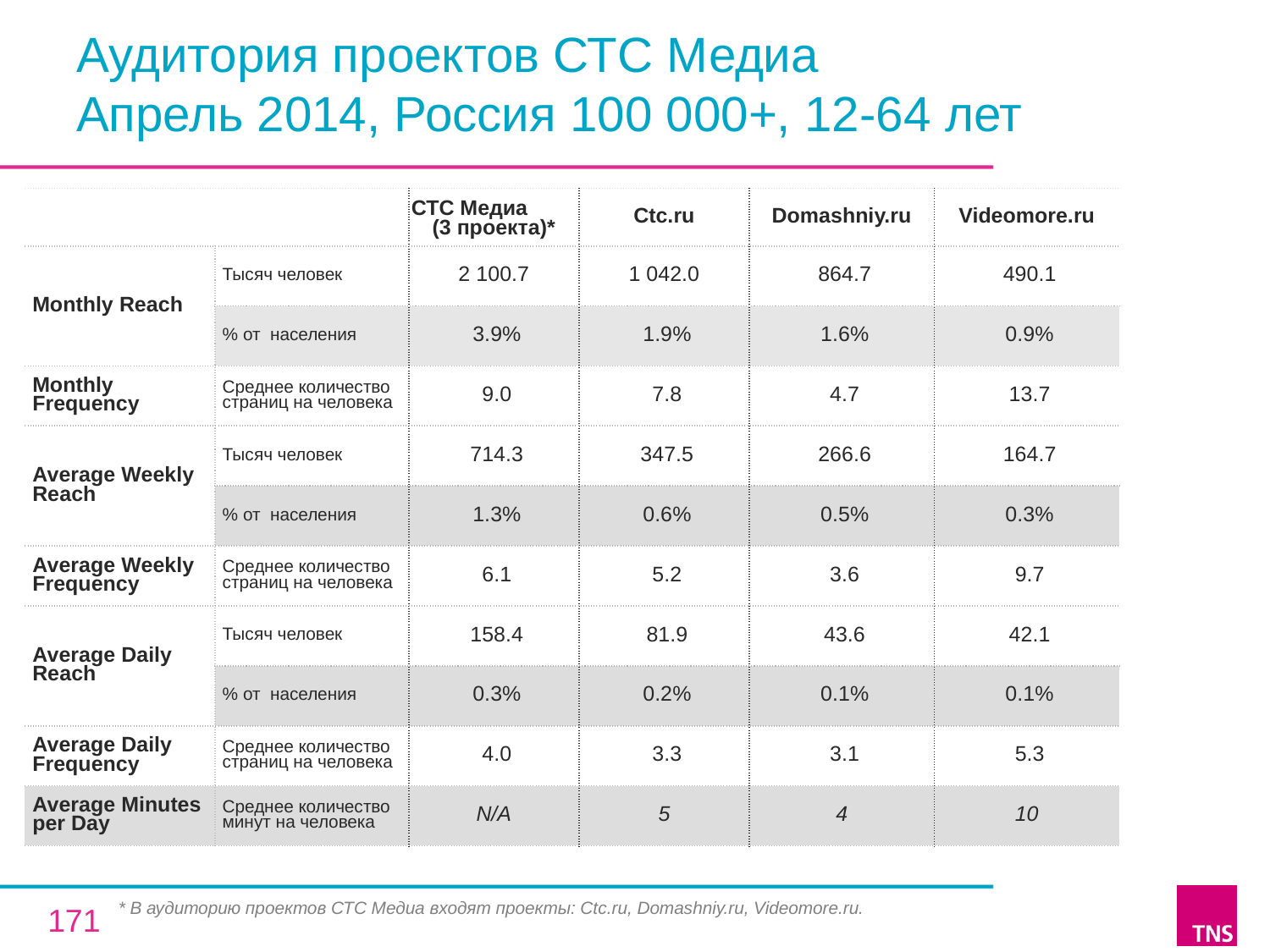

# Аудитория проектов СТС Медиа Апрель 2014, Россия 100 000+, 12-64 лет
|  |  | СТС Медиа (3 проекта)\* | Ctc.ru | Domashniy.ru | Videomore.ru |
| --- | --- | --- | --- | --- | --- |
| Monthly Reach | Тысяч человек | 2 100.7 | 1 042.0 | 864.7 | 490.1 |
|  | % от населения | 3.9% | 1.9% | 1.6% | 0.9% |
| Monthly Frequency | Среднее количество страниц на человека | 9.0 | 7.8 | 4.7 | 13.7 |
| Average Weekly Reach | Тысяч человек | 714.3 | 347.5 | 266.6 | 164.7 |
|  | % от населения | 1.3% | 0.6% | 0.5% | 0.3% |
| Average Weekly Frequency | Среднее количество страниц на человека | 6.1 | 5.2 | 3.6 | 9.7 |
| Average Daily Reach | Тысяч человек | 158.4 | 81.9 | 43.6 | 42.1 |
|  | % от населения | 0.3% | 0.2% | 0.1% | 0.1% |
| Average Daily Frequency | Среднее количество страниц на человека | 4.0 | 3.3 | 3.1 | 5.3 |
| Average Minutes per Day | Среднее количество минут на человека | N/A | 5 | 4 | 10 |
* В аудиторию проектов СТС Медиа входят проекты: Ctc.ru, Domashniy.ru, Videomore.ru.
171